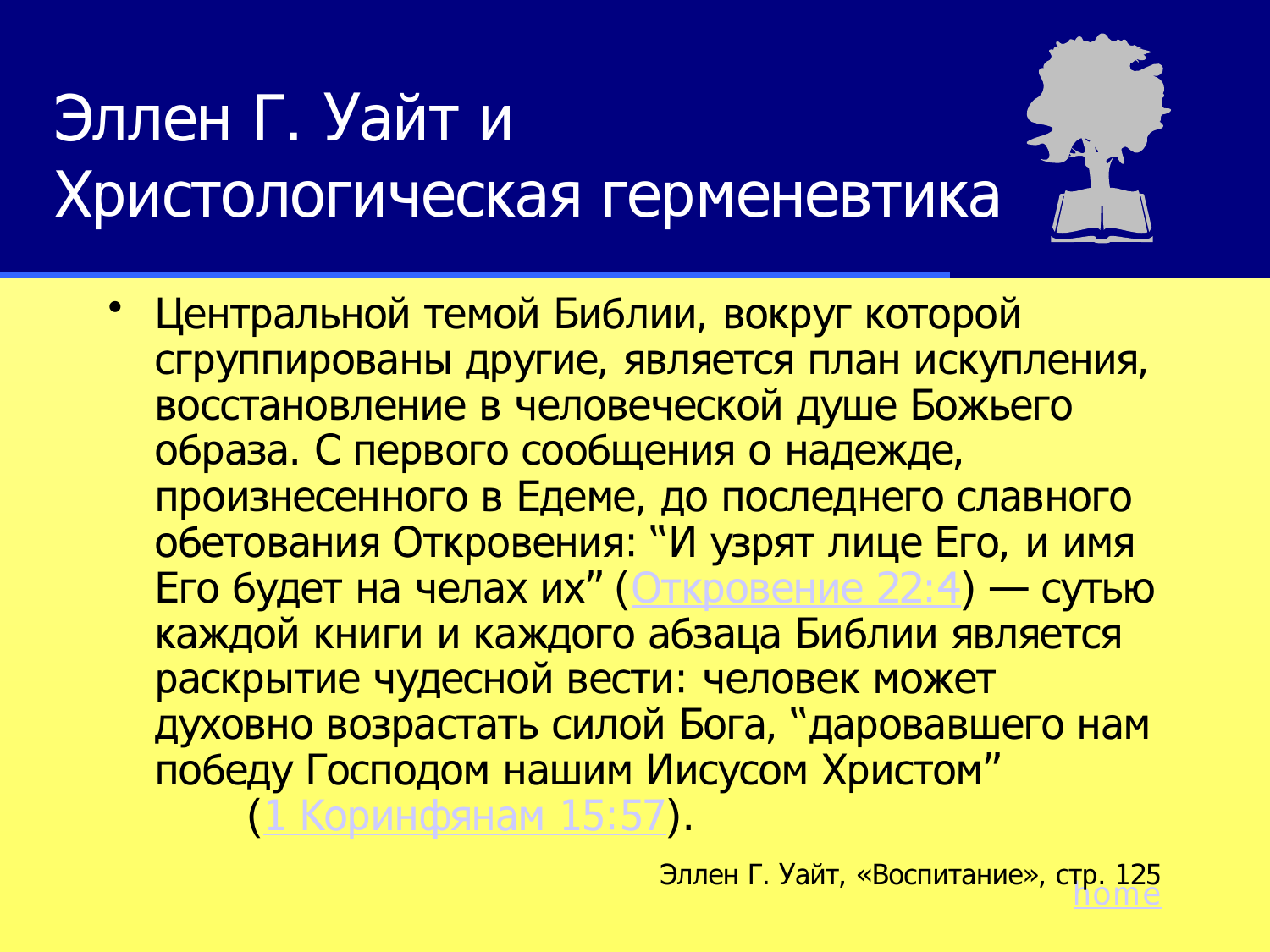

# Эллен Г. Уайт и Христологическая герменевтика
Центральной темой Библии, вокруг которой сгруппированы другие, является план искупления, восстановление в человеческой душе Божьего образа. С первого сообщения о надежде, произнесенного в Едеме, до последнего славного обетования Откровения: “И узрят лице Его, и имя Его будет на челах их” (Откровение 22:4) — сутью каждой книги и каждого абзаца Библии является раскрытие чудесной вести: человек может духовно возрастать силой Бога, “даровавшего нам победу Господом нашим Иисусом Христом”                    (1 Коринфянам 15:57).
	Эллен Г. Уайт, «Воспитание», стр. 125